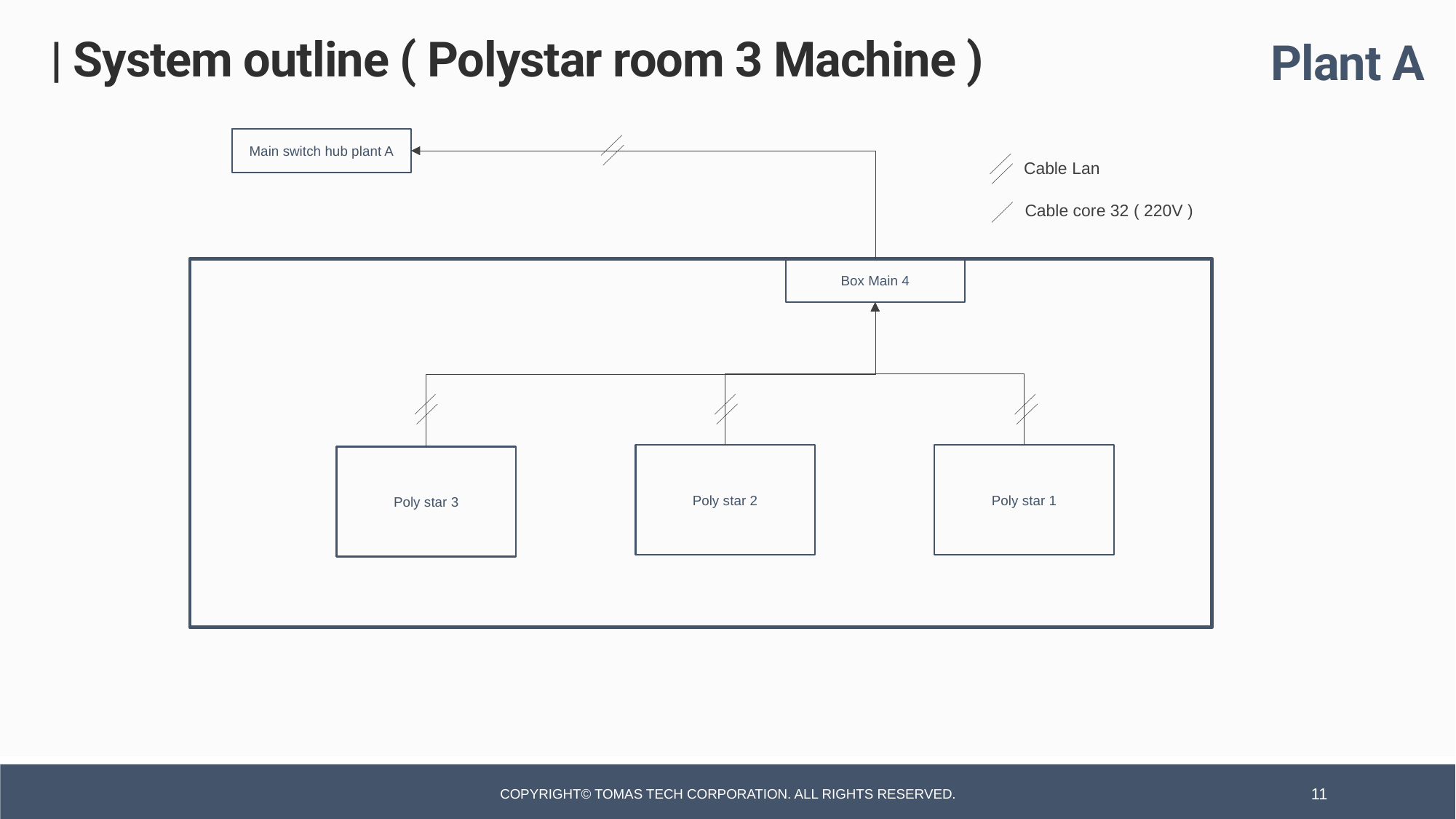

| System outline ( Polystar room 3 Machine )
Plant A
Main switch hub plant A
Cable Lan
Cable core 32 ( 220V )

Box Main 4
Poly star 2
Poly star 1
Poly star 3
COPYRIGHT© TOMAS TECH CORPORATION. ALL RIGHTS RESERVED.
11